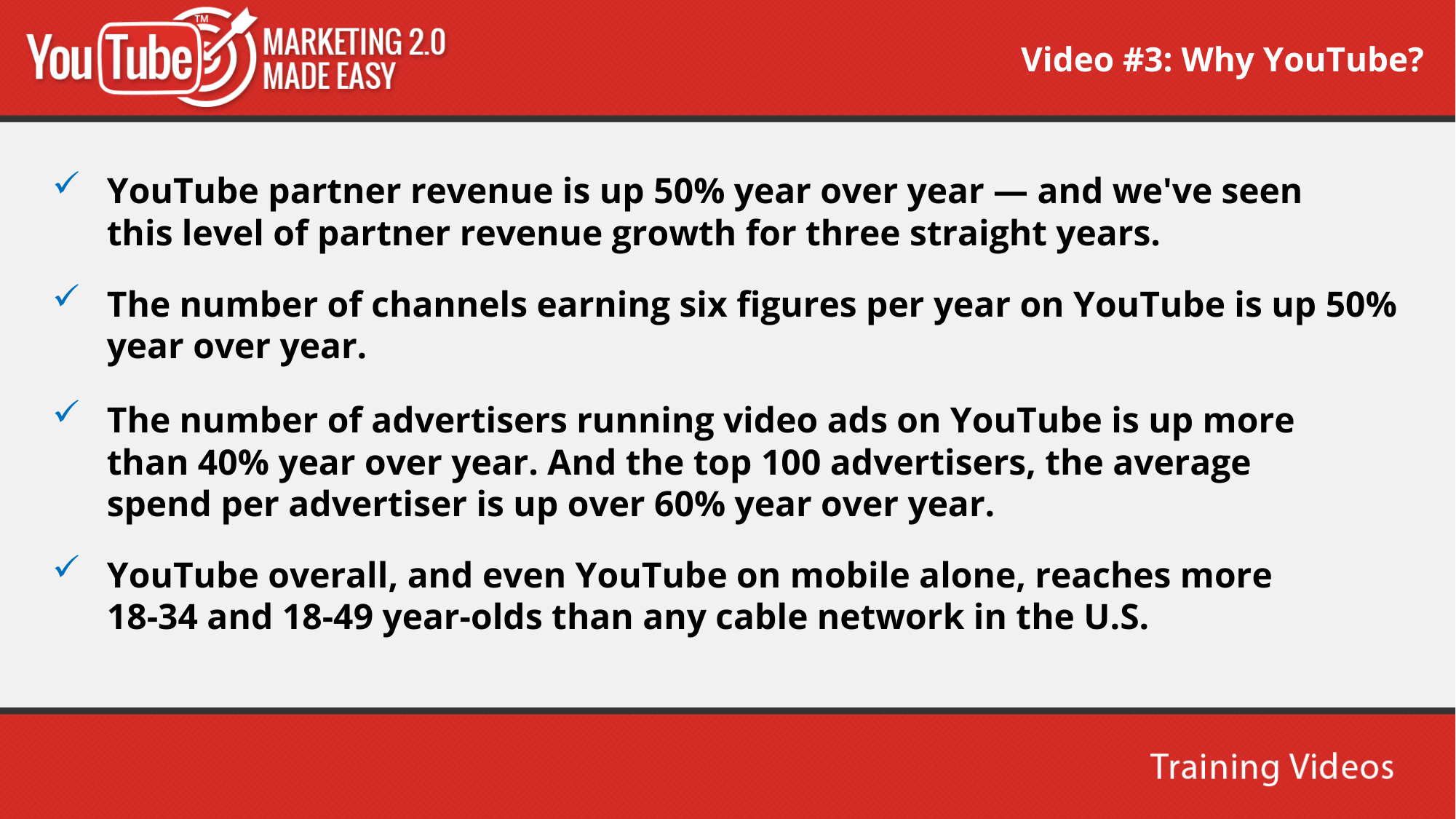

Video #3: Why YouTube?
YouTube partner revenue is up 50% year over year — and we've seen this level of partner revenue growth for three straight years.
The number of channels earning six figures per year on YouTube is up 50% year over year.
The number of advertisers running video ads on YouTube is up more than 40% year over year. And the top 100 advertisers, the average spend per advertiser is up over 60% year over year.
YouTube overall, and even YouTube on mobile alone, reaches more 18-34 and 18-49 year-olds than any cable network in the U.S.